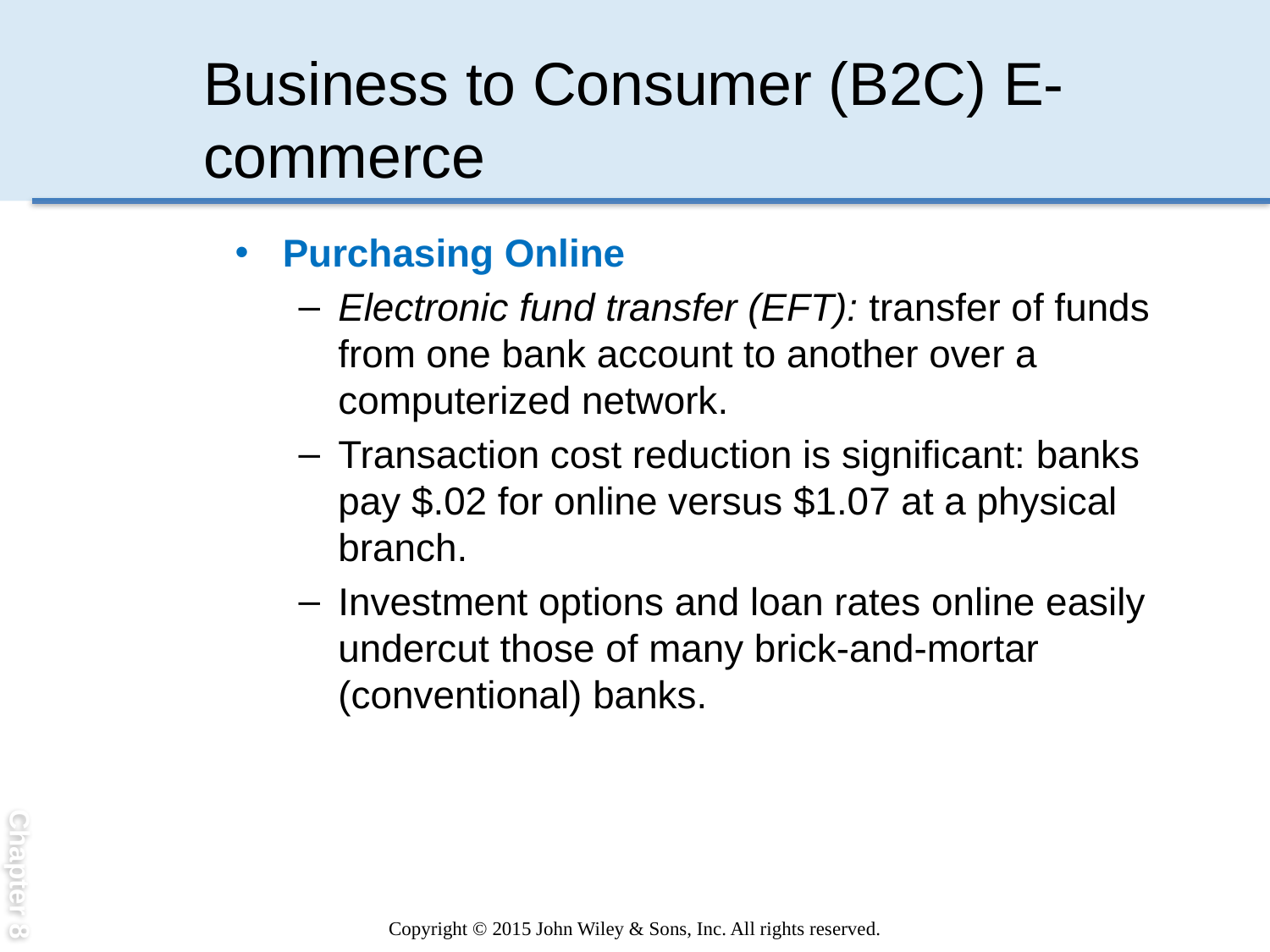

Chapter 8
# Business to Consumer (B2C) E-commerce
Purchasing Online
Electronic fund transfer (EFT): transfer of funds from one bank account to another over a computerized network.
Transaction cost reduction is significant: banks pay $.02 for online versus $1.07 at a physical branch.
Investment options and loan rates online easily undercut those of many brick-and-mortar (conventional) banks.